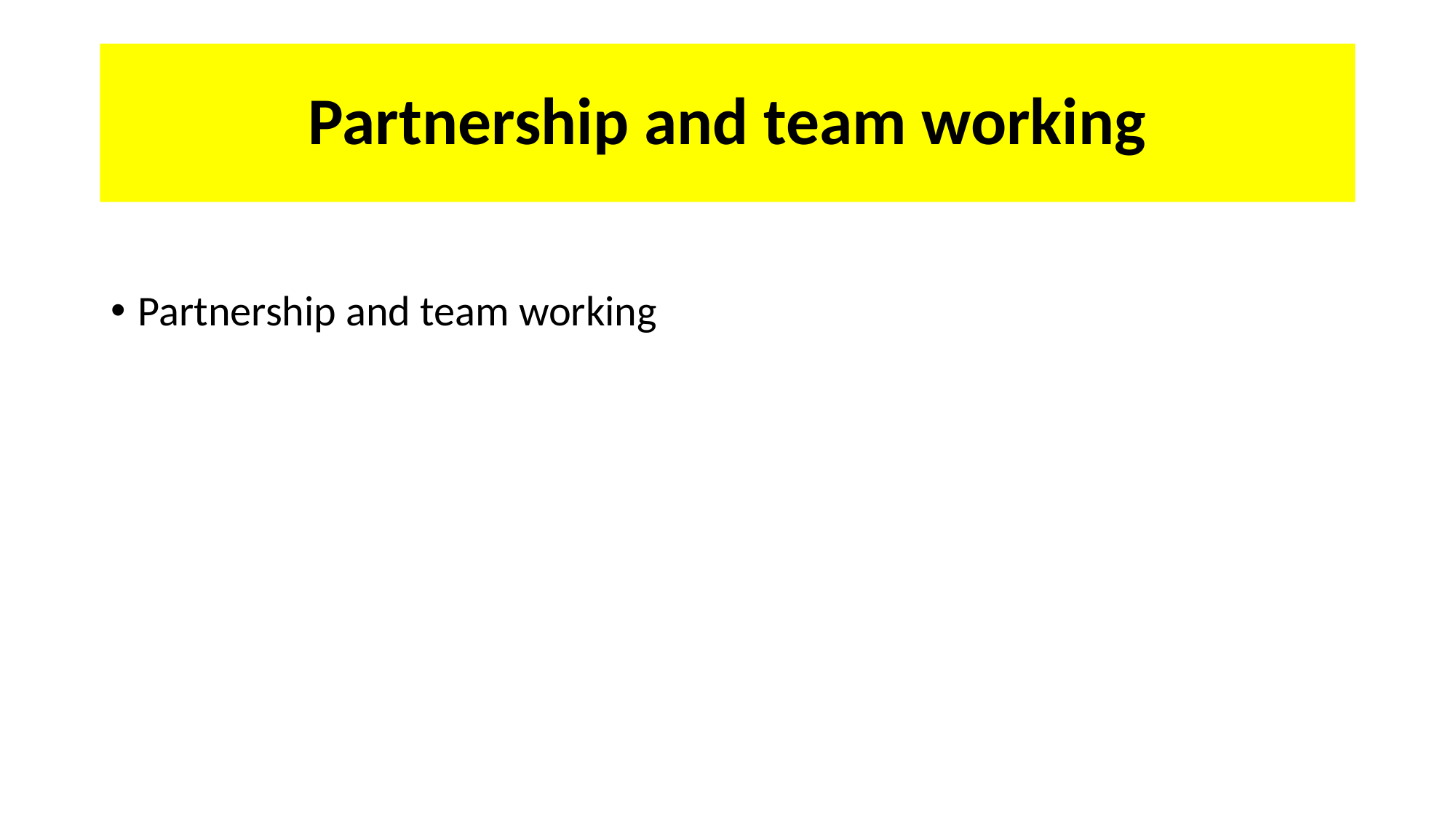

# Partnership and team working

Partnership and team working